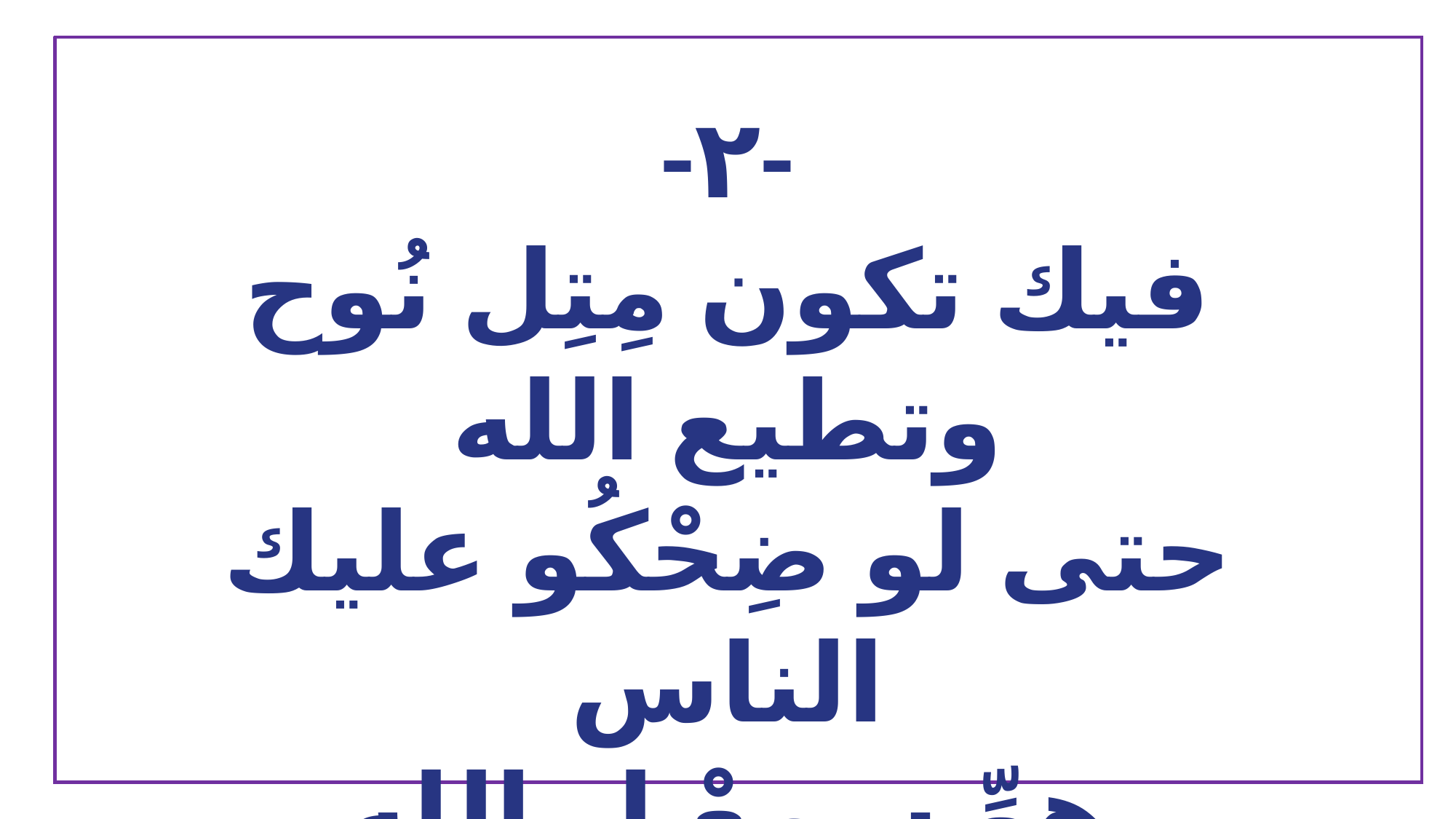

-٢-
فيك تكون مِتِل نُوح وتطيع الله
حتى لو ضِحْكُو عليك الناس
هوِّ سِمِعْ ل الله
بِكِل الظرُوف